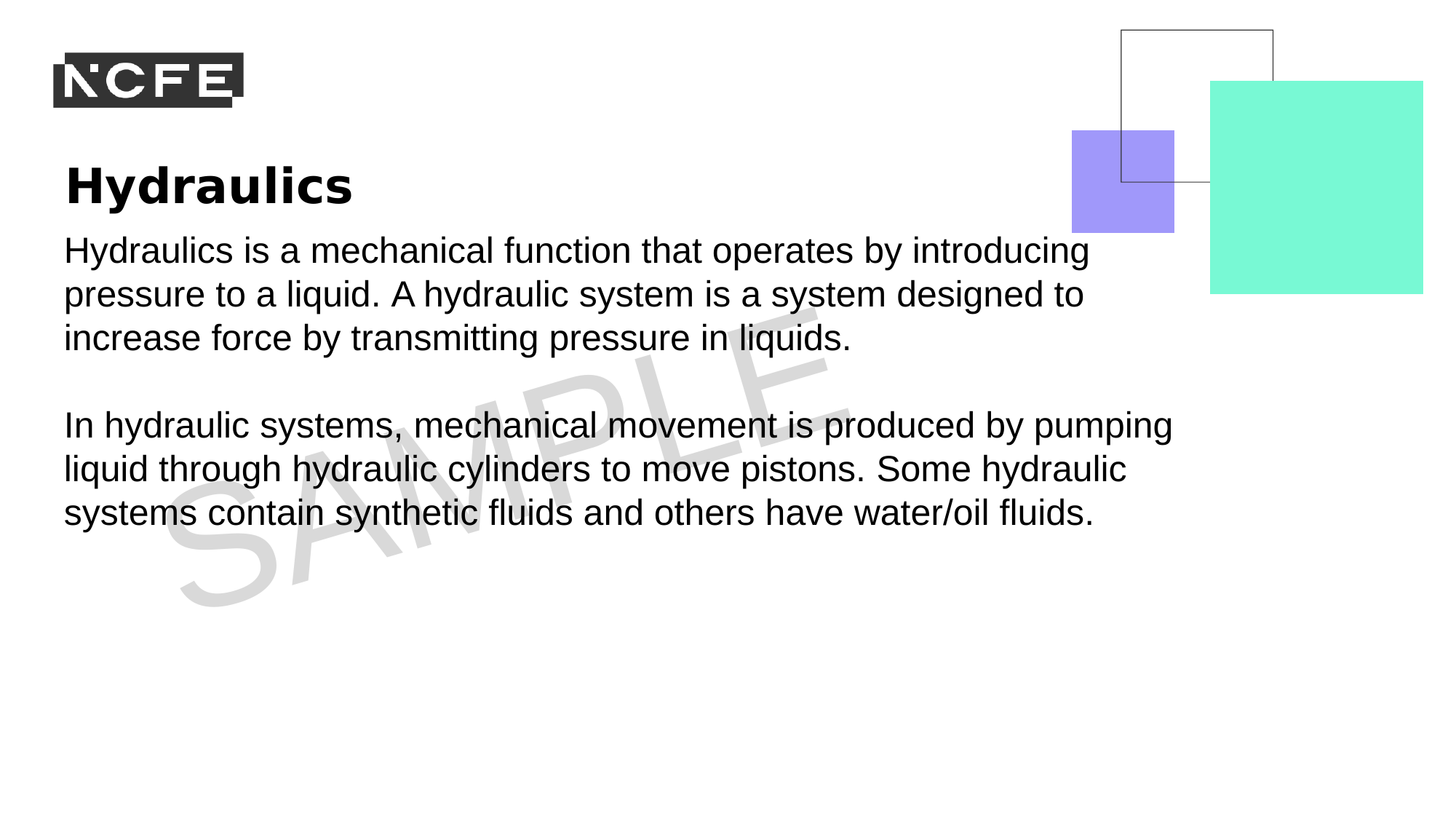

Hydraulics
Hydraulics is a mechanical function that operates by introducing pressure to a liquid. A hydraulic system is a system designed to increase force by transmitting pressure in liquids.

In hydraulic systems, mechanical movement is produced by pumping liquid through hydraulic cylinders to move pistons. Some hydraulic systems contain synthetic fluids and others have water/oil fluids.